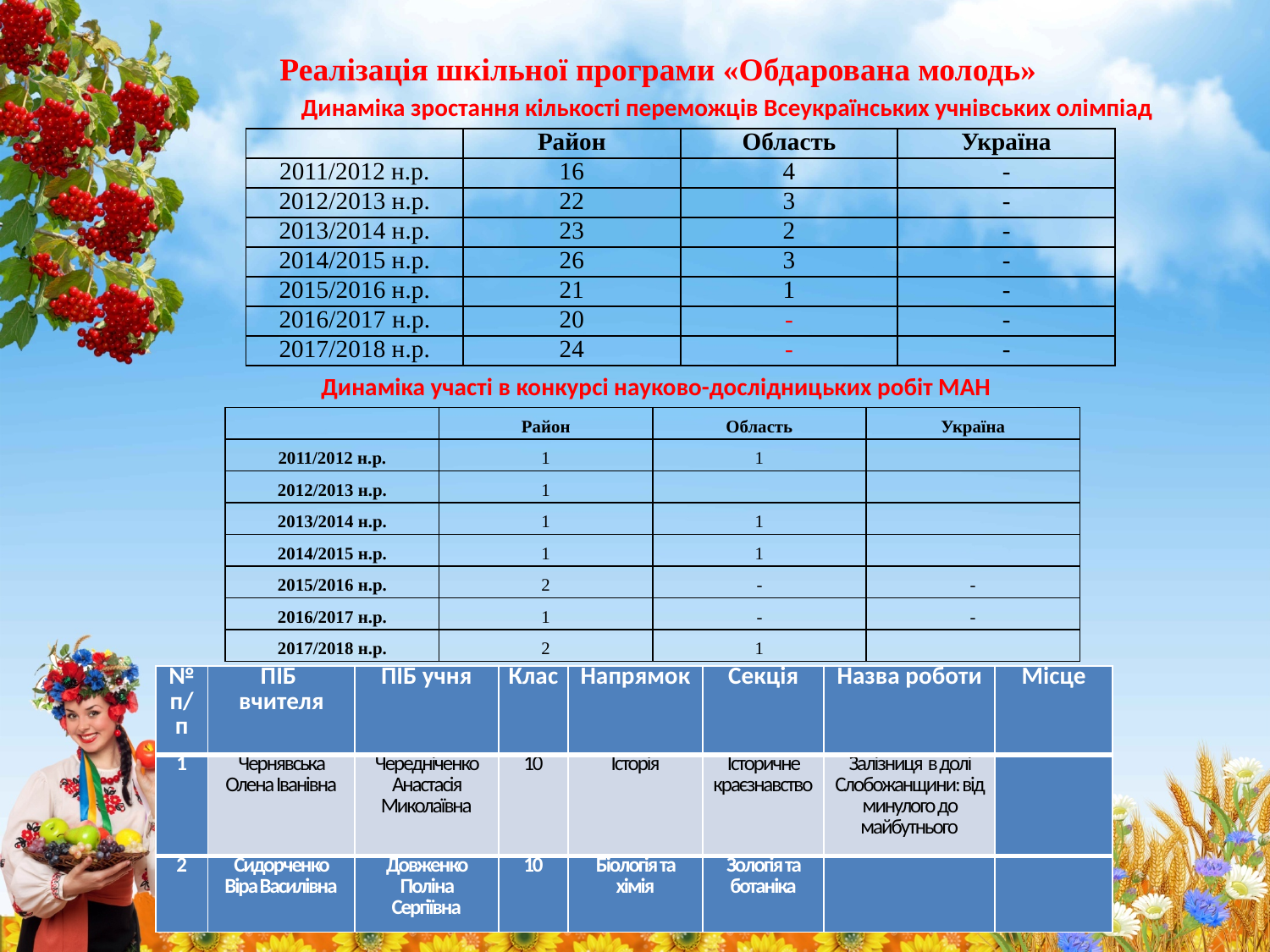

Реалізація шкільної програми «Обдарована молодь»
Динаміка зростання кількості переможців Всеукраїнських учнівських олімпіад
|  | Район | Область | Україна |
| --- | --- | --- | --- |
| 2011/2012 н.р. | 16 | 4 | - |
| 2012/2013 н.р. | 22 | 3 | - |
| 2013/2014 н.р. | 23 | 2 | - |
| 2014/2015 н.р. | 26 | 3 | - |
| 2015/2016 н.р. | 21 | 1 | - |
| 2016/2017 н.р. | 20 | - | - |
| 2017/2018 н.р. | 24 | - | - |
Динаміка участі в конкурсі науково-дослідницьких робіт МАН
|  | Район | Область | Україна |
| --- | --- | --- | --- |
| 2011/2012 н.р. | 1 | 1 |  |
| 2012/2013 н.р. | 1 |  |  |
| 2013/2014 н.р. | 1 | 1 |  |
| 2014/2015 н.р. | 1 | 1 |  |
| 2015/2016 н.р. | 2 | - | - |
| 2016/2017 н.р. | 1 | - | - |
| 2017/2018 н.р. | 2 | 1 |  |
| № п/п | ПІБ вчителя | ПІБ учня | Клас | Напрямок | Секція | Назва роботи | Місце |
| --- | --- | --- | --- | --- | --- | --- | --- |
| 1 | Чернявська Олена Іванівна | Чередніченко Анастасія Миколаївна | 10 | Історія | Історичне краєзнавство | Залізниця в долі Слобожанщини: від минулого до майбутнього |  |
| 2 | Сидорченко Віра Василівна | Довженко Поліна Сергіївна | 10 | Біологія та хімія | Зологія та ботаніка |  |  |
Результати ІІ етапу конкурсу-захисту  науково-дослідницьких робіт МАН